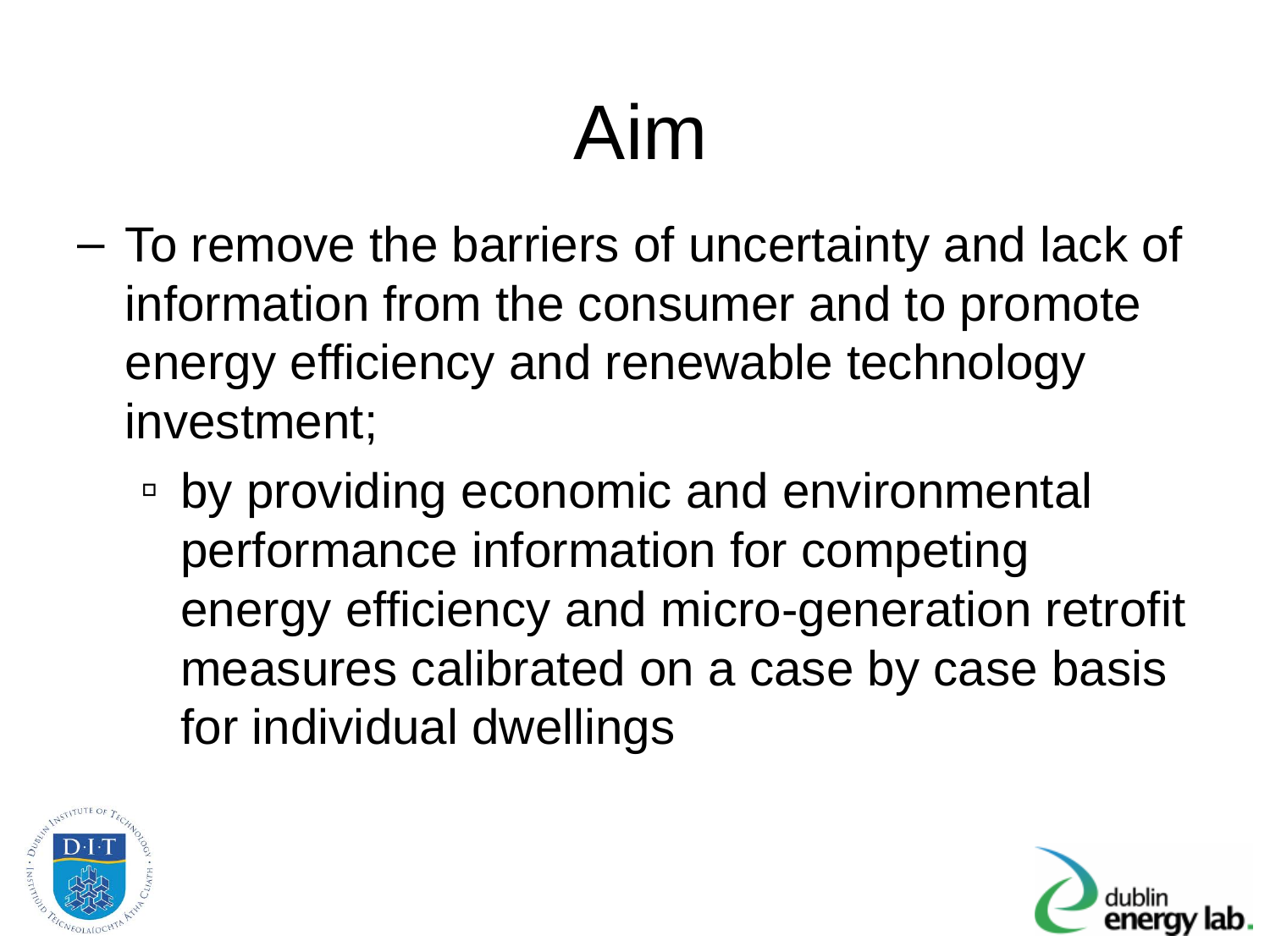

# Aim
To remove the barriers of uncertainty and lack of information from the consumer and to promote energy efficiency and renewable technology investment;
by providing economic and environmental performance information for competing energy efficiency and micro-generation retrofit measures calibrated on a case by case basis for individual dwellings